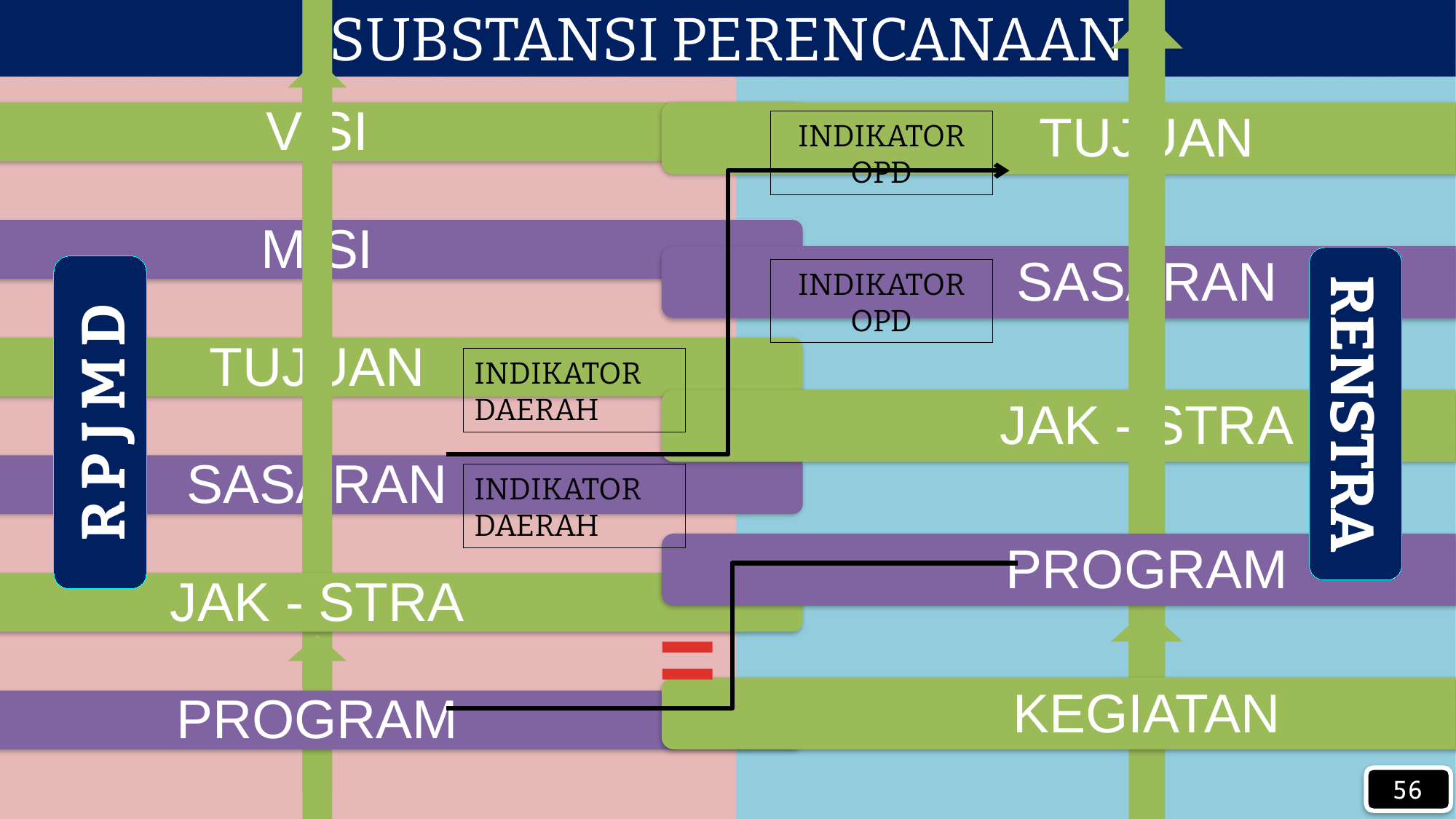

SUBSTANSI PERENCANAAN

VISI
MISI
TUJUAN
SASARAN
JAK - STRA
PROGRAM
TUJUAN
SASARAN
JAK - STRA
PROGRAM
KEGIATAN
INDIKATOR OPD
INDIKATOR OPD
INDIKATOR DAERAH
RENSTRA
R P J M D
INDIKATOR DAERAH
=
56